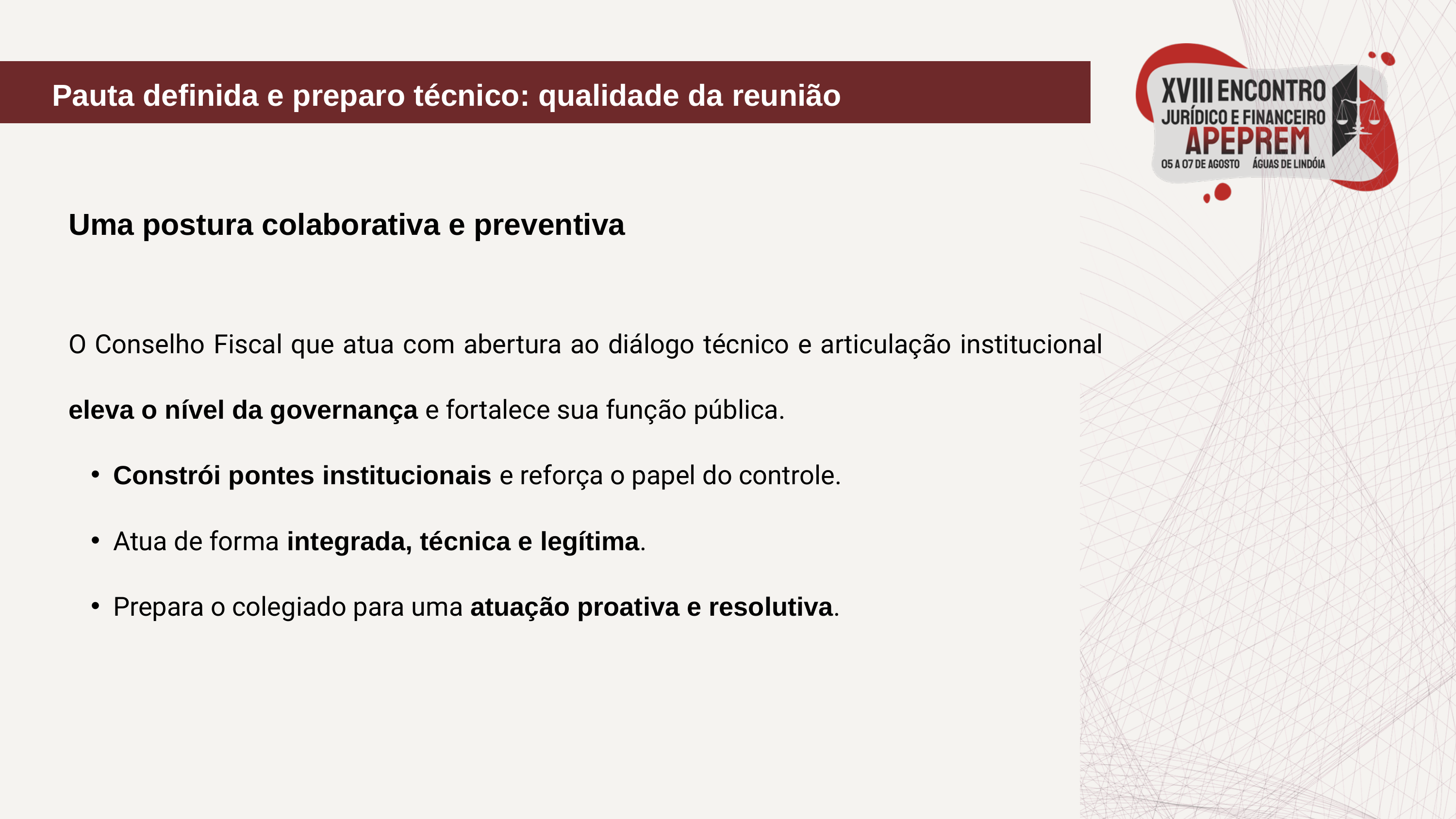

Pauta definida e preparo técnico: qualidade da reunião
Uma postura colaborativa e preventiva
O Conselho Fiscal que atua com abertura ao diálogo técnico e articulação institucional eleva o nível da governança e fortalece sua função pública.
Constrói pontes institucionais e reforça o papel do controle.
Atua de forma integrada, técnica e legítima.
Prepara o colegiado para uma atuação proativa e resolutiva.